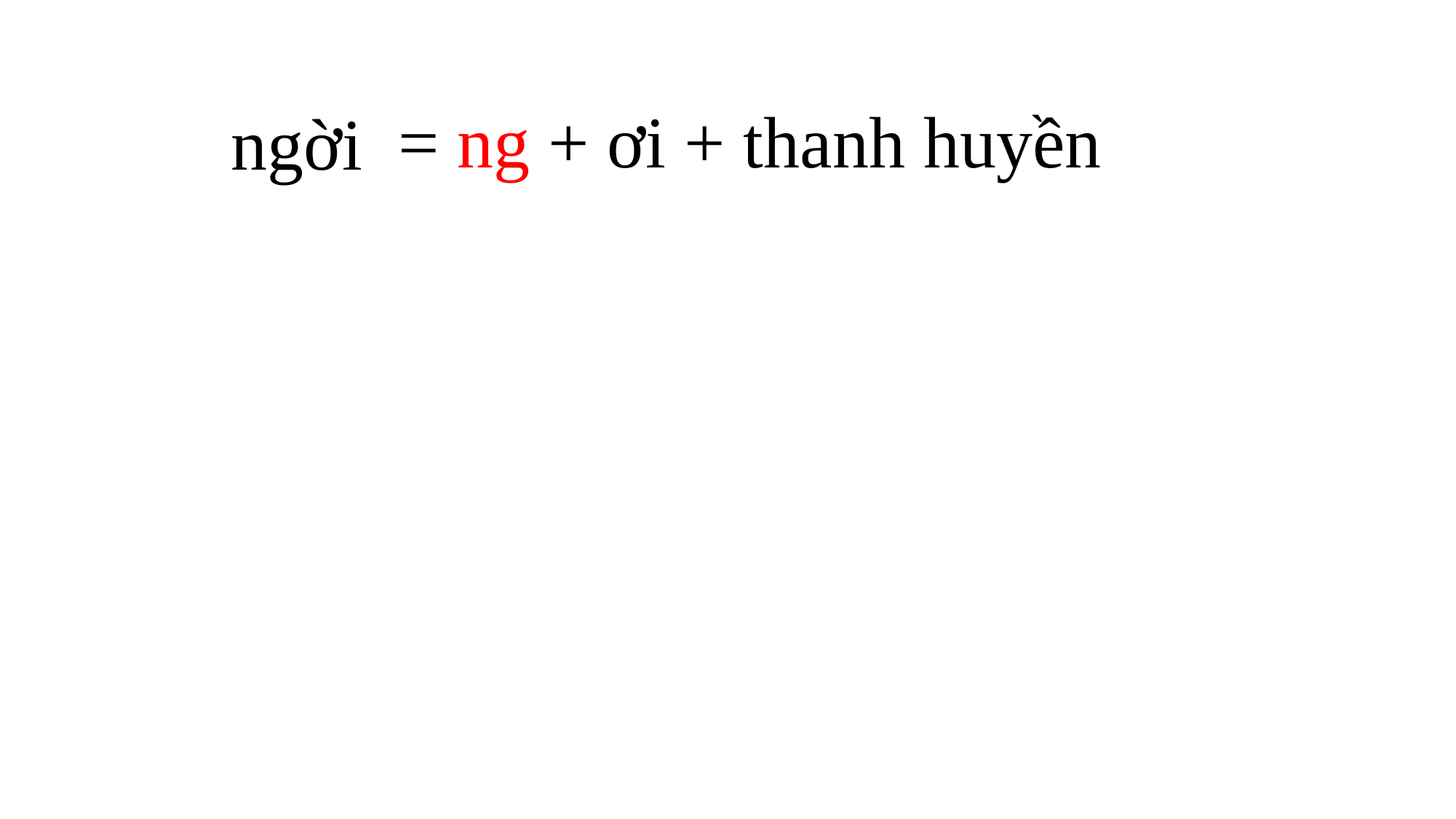

= ng + ơi + thanh huyền
ngời